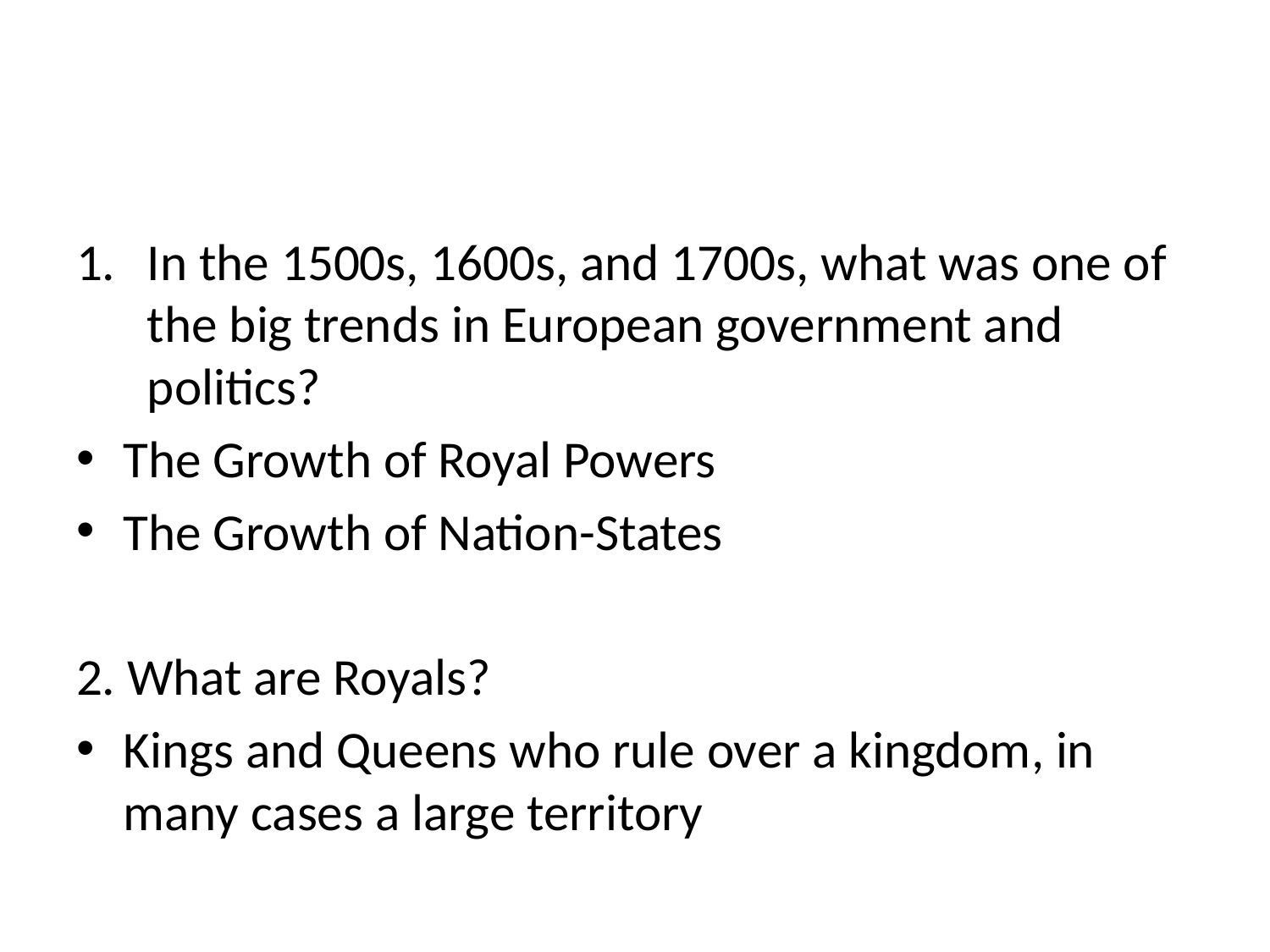

#
In the 1500s, 1600s, and 1700s, what was one of the big trends in European government and politics?
The Growth of Royal Powers
The Growth of Nation-States

2. What are Royals?
Kings and Queens who rule over a kingdom, in many cases a large territory